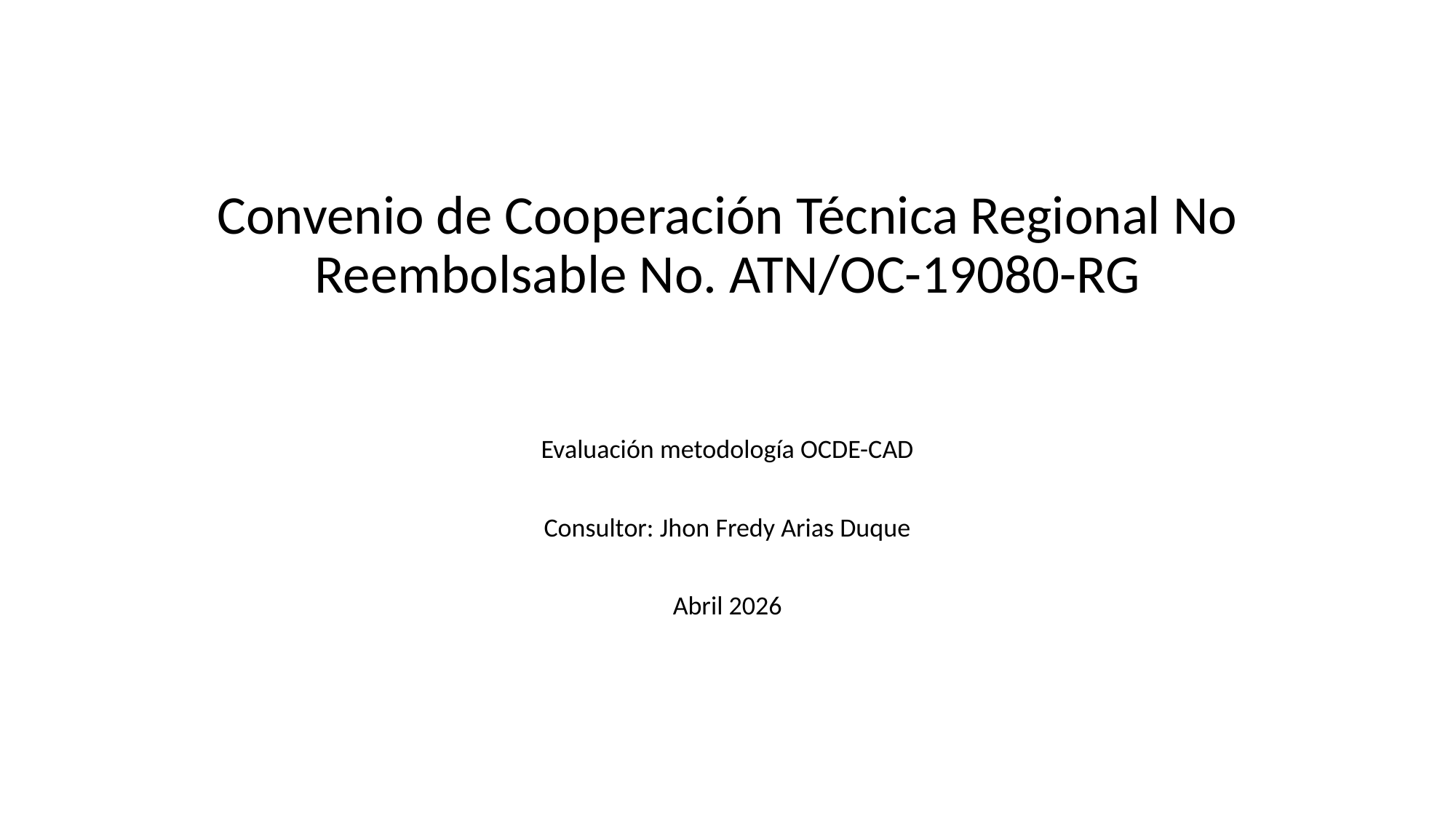

# Convenio de Cooperación Técnica Regional No Reembolsable No. ATN/OC-19080-RG

Evaluación metodología OCDE-CAD

Consultor: Jhon Fredy Arias Duque

Abril 2026